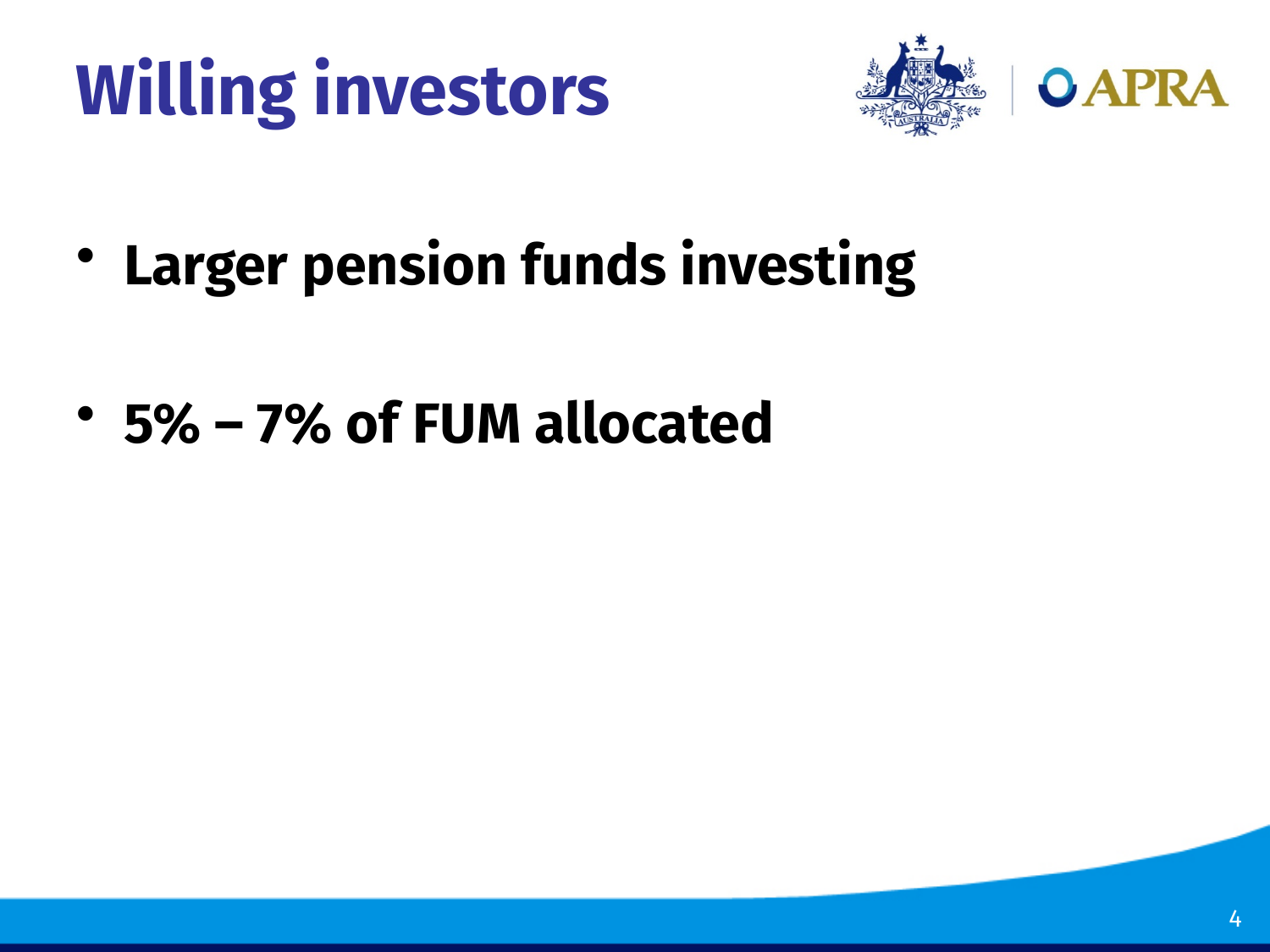

# Willing investors
Larger pension funds investing

5% – 7% of FUM allocated
4